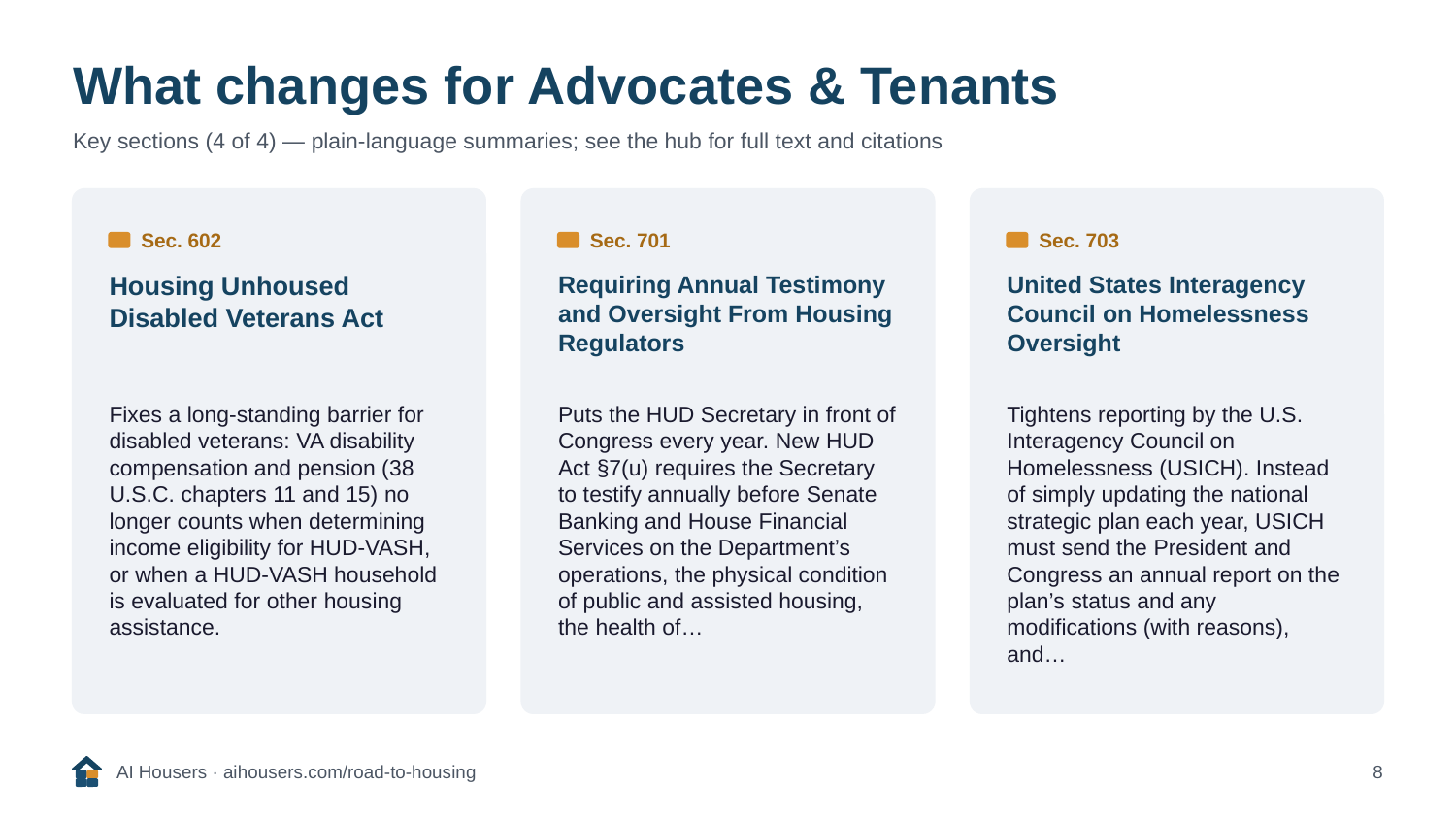

What changes for Advocates & Tenants
Key sections (4 of 4) — plain-language summaries; see the hub for full text and citations

Sec. 602
Sec. 701
Sec. 703

Housing Unhoused Disabled Veterans Act
Requiring Annual Testimony and Oversight From Housing Regulators
United States Interagency Council on Homelessness Oversight
Fixes a long-standing barrier for disabled veterans: VA disability compensation and pension (38 U.S.C. chapters 11 and 15) no longer counts when determining income eligibility for HUD-VASH, or when a HUD-VASH household is evaluated for other housing assistance.
Puts the HUD Secretary in front of Congress every year. New HUD Act §7(u) requires the Secretary to testify annually before Senate Banking and House Financial Services on the Department’s operations, the physical condition of public and assisted housing, the health of…
Tightens reporting by the U.S. Interagency Council on Homelessness (USICH). Instead of simply updating the national strategic plan each year, USICH must send the President and Congress an annual report on the plan’s status and any modifications (with reasons), and…
AI Housers · aihousers.com/road-to-housing
8